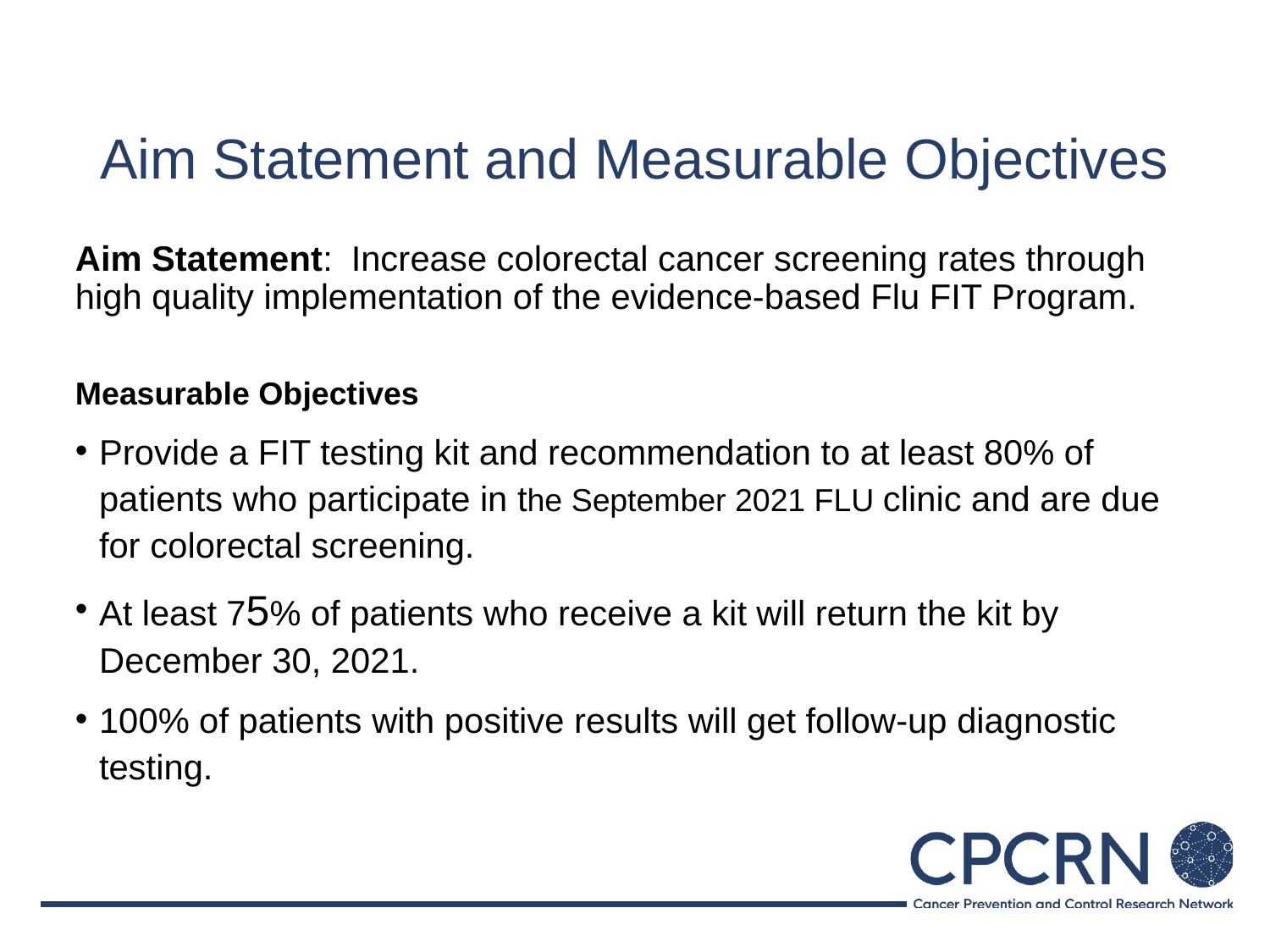

# Aim Statement and Measurable Objectives
Aim Statement:  Increase colorectal cancer screening rates through high quality implementation of the evidence-based Flu FIT Program.

Measurable Objectives
Provide a FIT testing kit and recommendation to at least 80% of patients who participate in the September 2021 FLU clinic and are due for colorectal screening.
At least 75% of patients who receive a kit will return the kit by December 30, 2021.
100% of patients with positive results will get follow-up diagnostic testing.